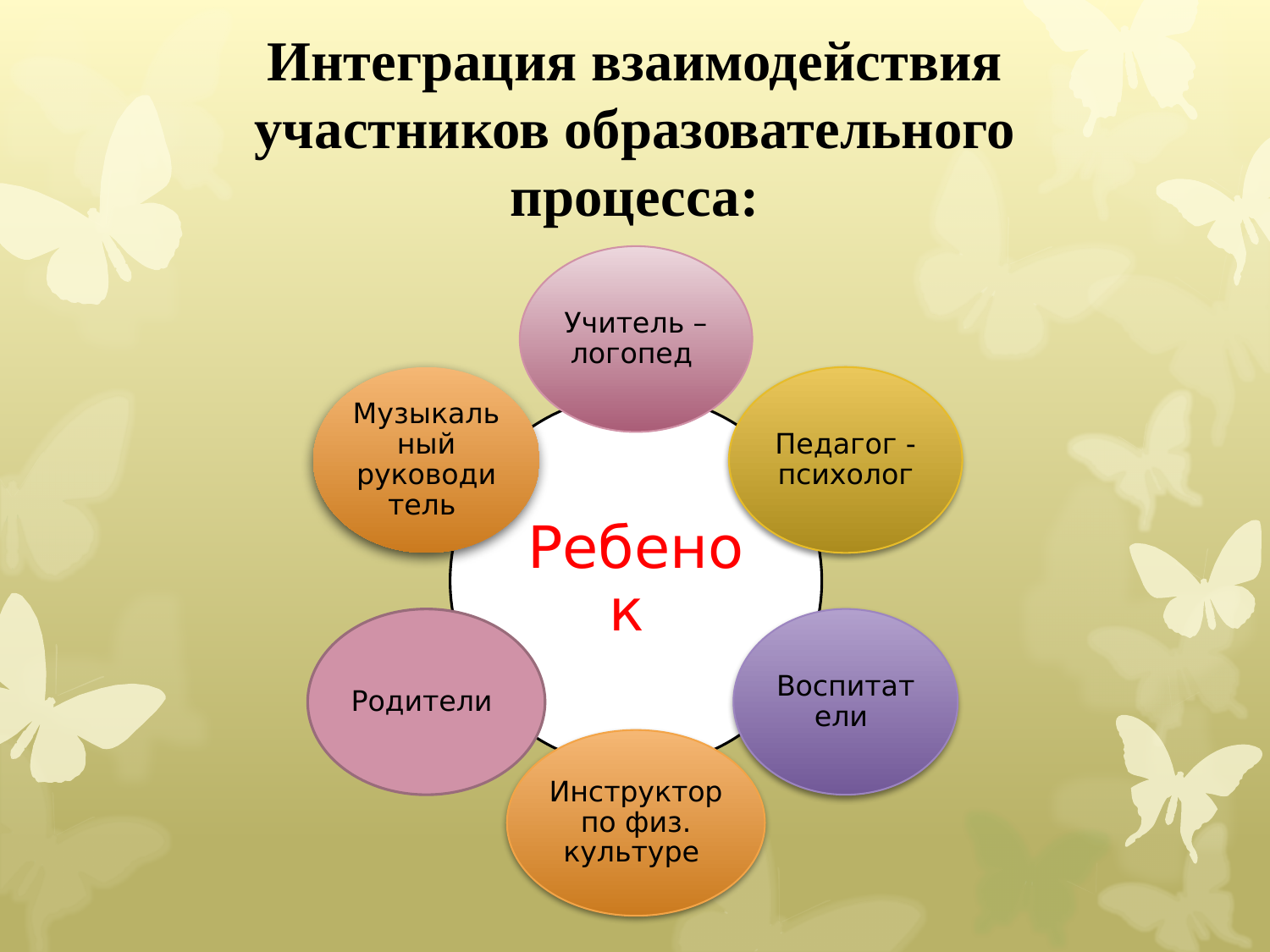

# Интеграция взаимодействия участников образовательного процесса:
Ребенок
Учитель – логопед
Педагог - психолог
Воспитатели
Инструктор по физ. культуре
Родители
Музыкальный руководитель